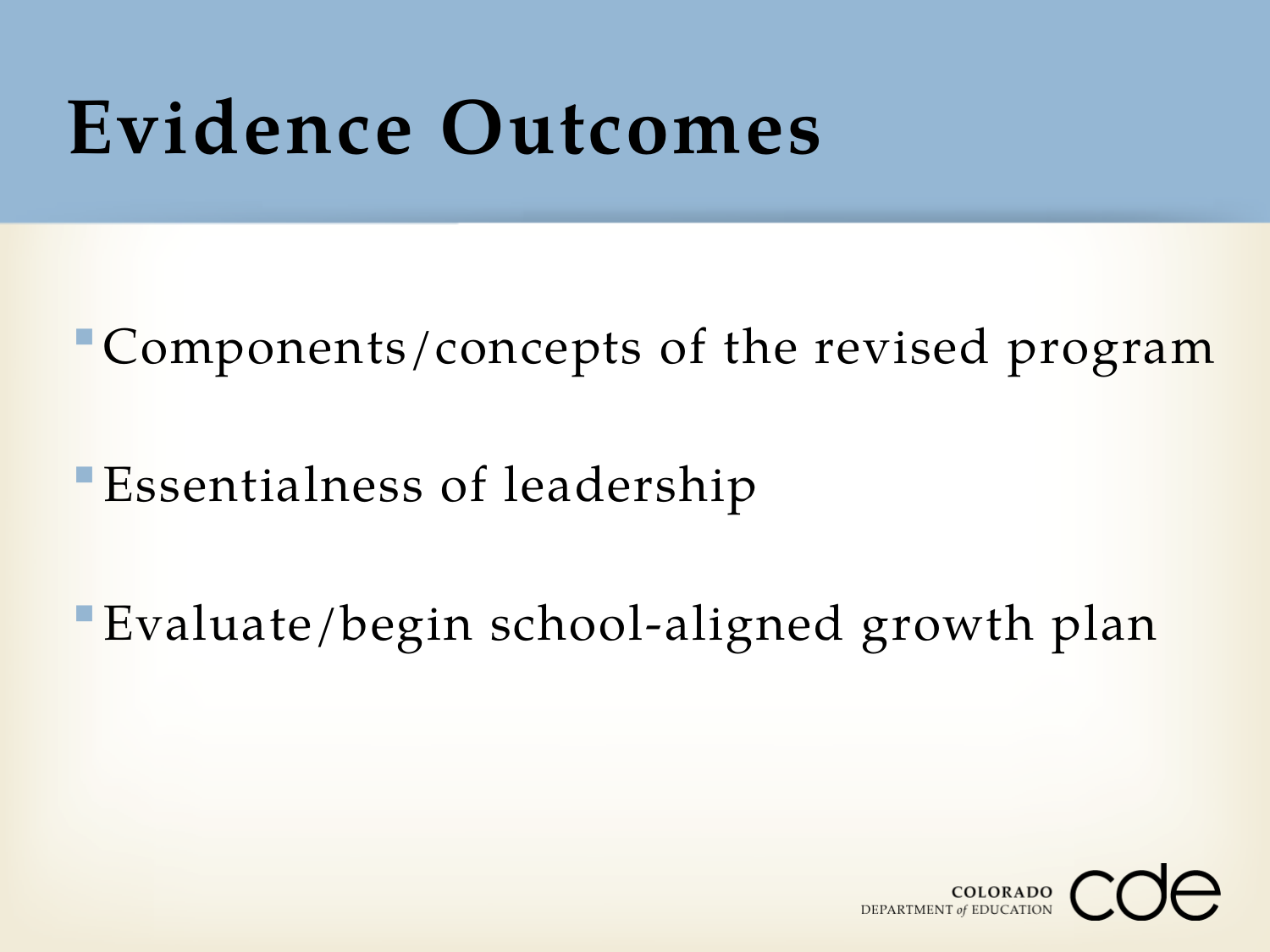

# Evidence Outcomes

Components/concepts of the revised program

Essentialness of leadership

Evaluate/begin school-aligned growth plan